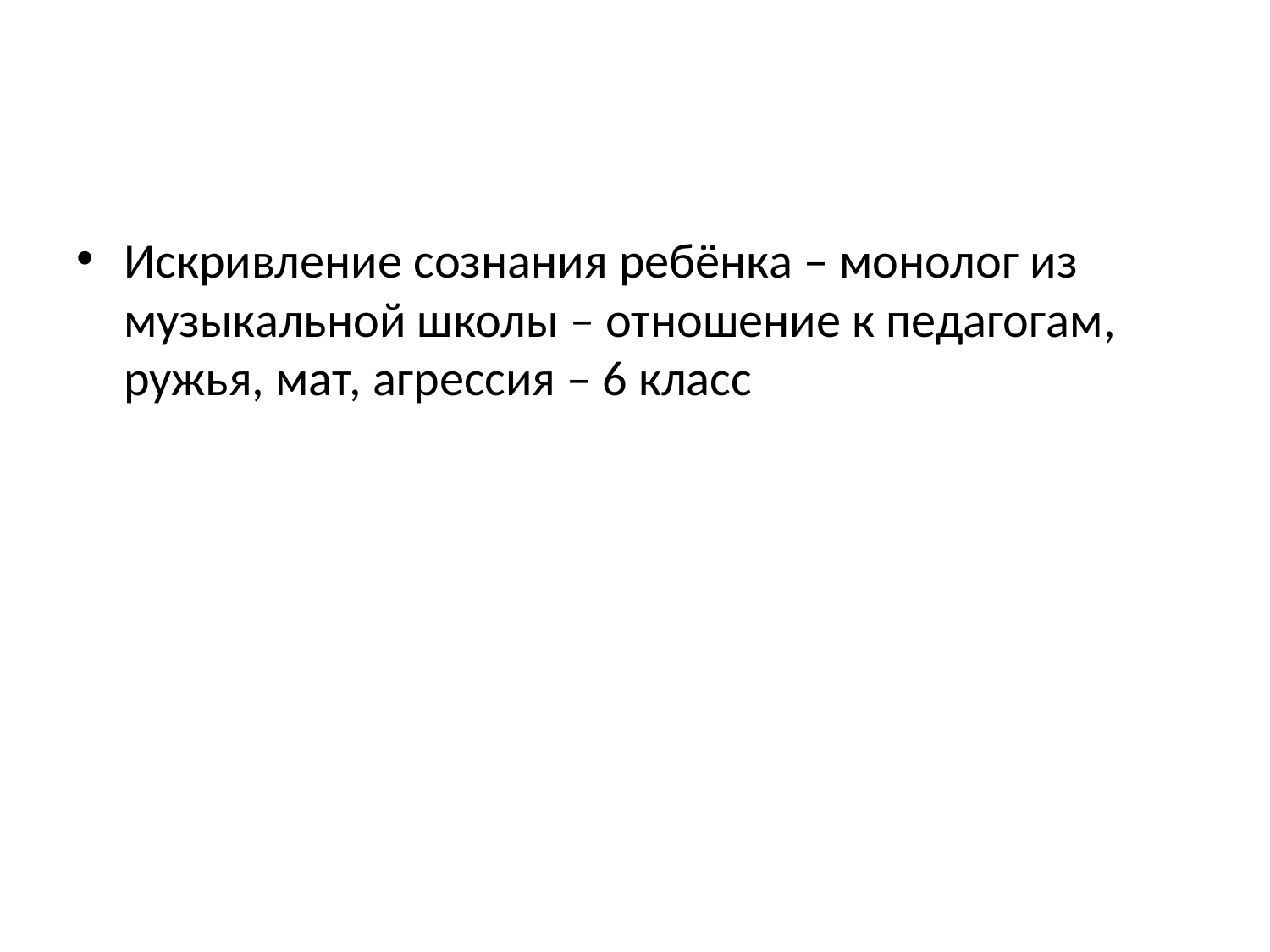

#
Искривление сознания ребёнка – монолог из музыкальной школы – отношение к педагогам, ружья, мат, агрессия – 6 класс